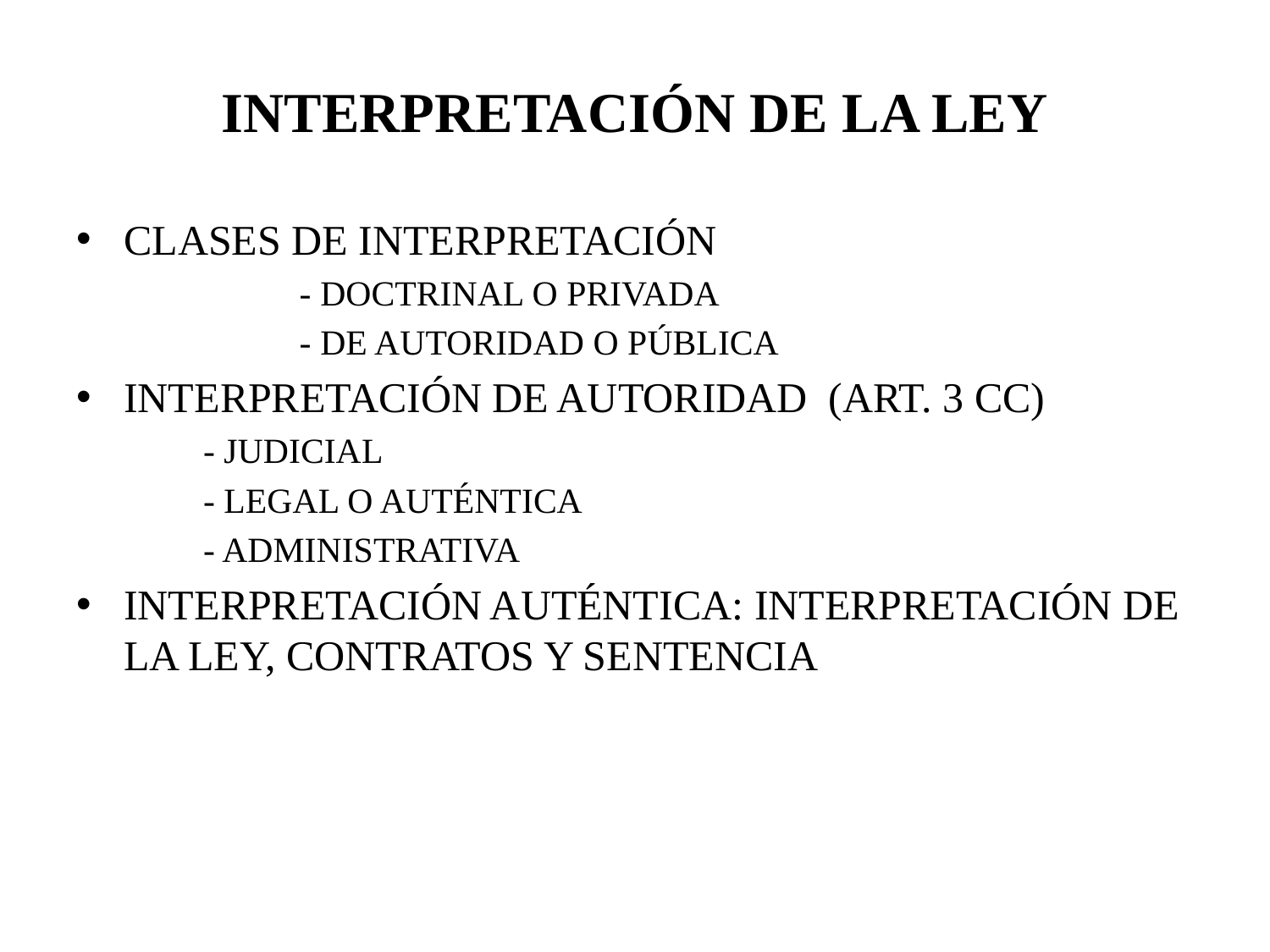

# INTERPRETACIÓN DE LA LEY
CLASES DE INTERPRETACIÓN
	- DOCTRINAL O PRIVADA
	- DE AUTORIDAD O PÚBLICA
INTERPRETACIÓN DE AUTORIDAD  (ART. 3 CC)
- JUDICIAL
- LEGAL O AUTÉNTICA
- ADMINISTRATIVA
INTERPRETACIÓN AUTÉNTICA: INTERPRETACIÓN DE LA LEY, CONTRATOS Y SENTENCIA